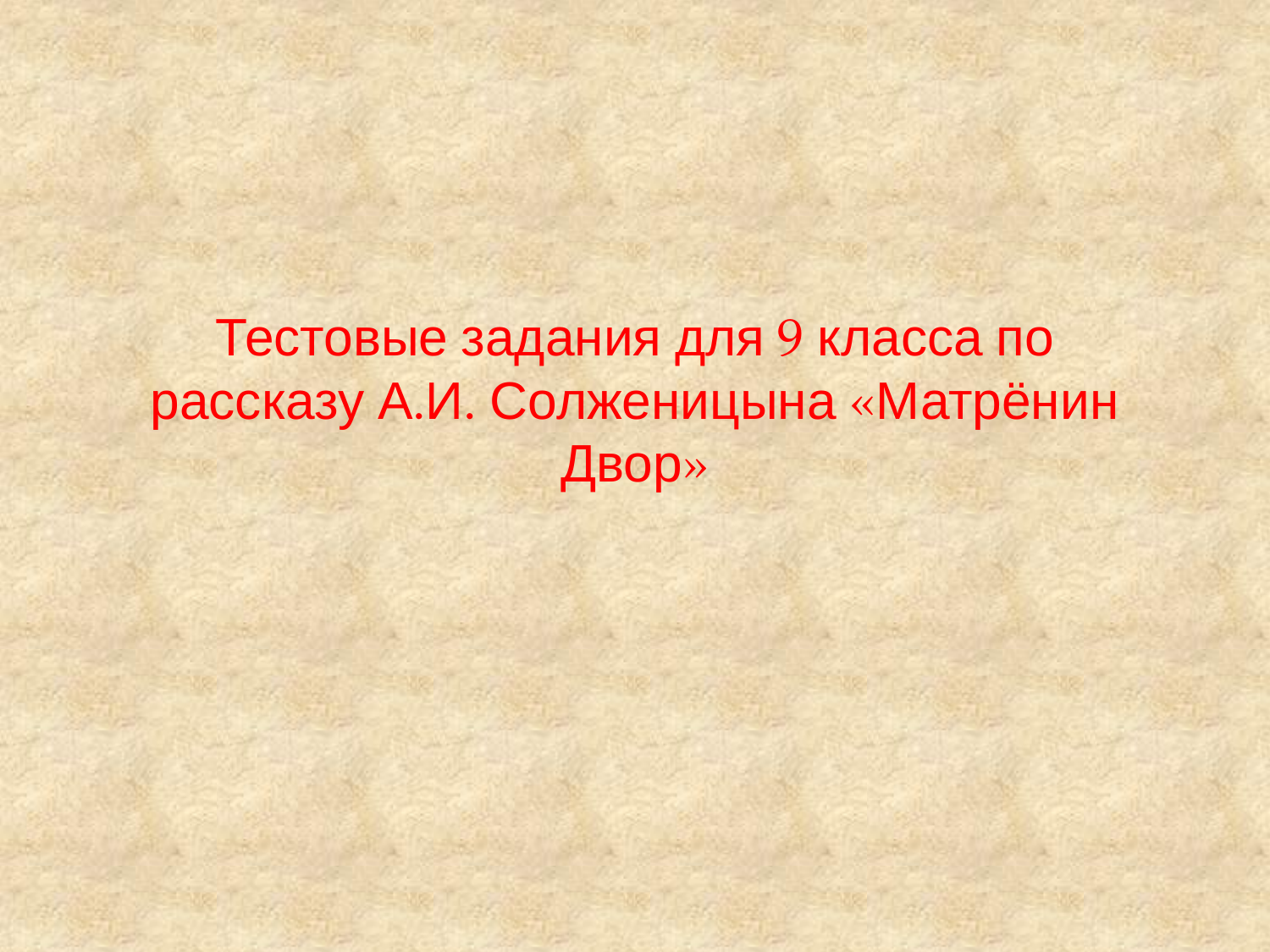

# Тестовые задания для 9 класса по рассказу А.И. Солженицына «Матрёнин Двор»